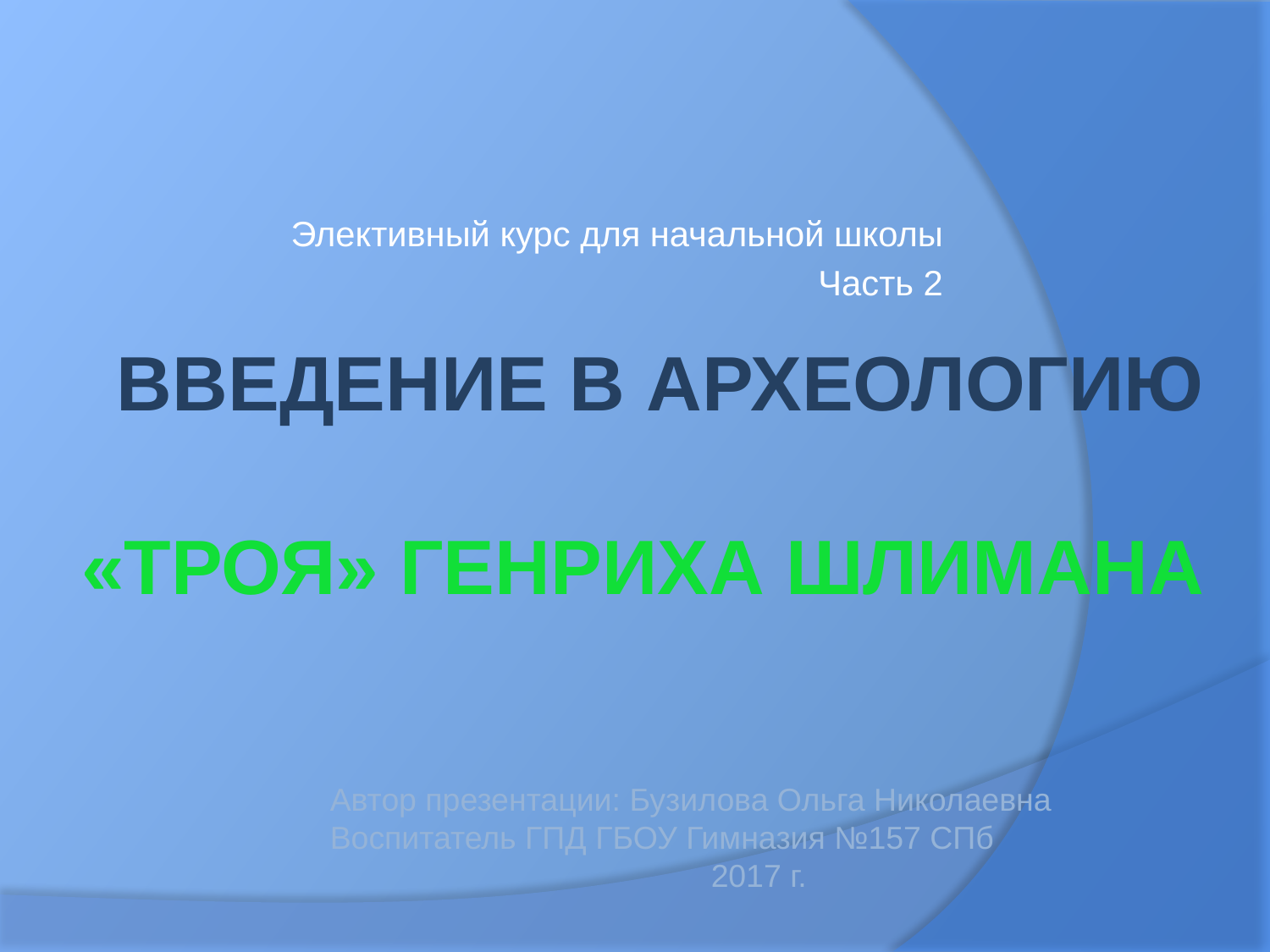

Элективный курс для начальной школы
Часть 2
# Введение в археологию «Троя» генриха шлимана
Автор презентации: Бузилова Ольга Николаевна
Воспитатель ГПД ГБОУ Гимназия №157 СПб
			2017 г.